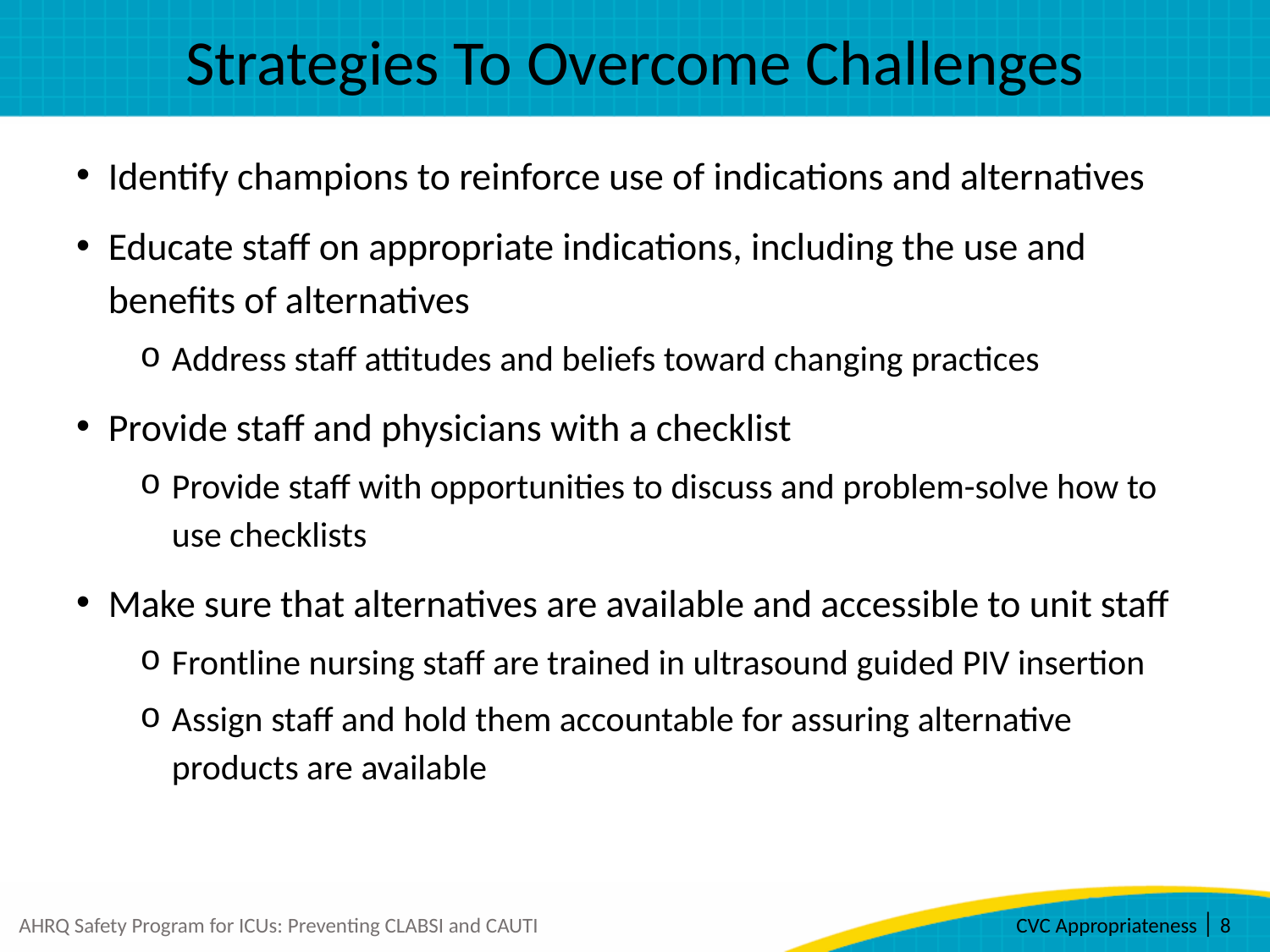

# Strategies To Overcome Challenges
Identify champions to reinforce use of indications and alternatives
Educate staff on appropriate indications, including the use and benefits of alternatives
Address staff attitudes and beliefs toward changing practices
Provide staff and physicians with a checklist
Provide staff with opportunities to discuss and problem-solve how to use checklists
Make sure that alternatives are available and accessible to unit staff
Frontline nursing staff are trained in ultrasound guided PIV insertion
Assign staff and hold them accountable for assuring alternative products are available

AHRQ Safety Program for ICUs: Preventing CLABSI and CAUTI
CVC Appropriateness ׀ 8